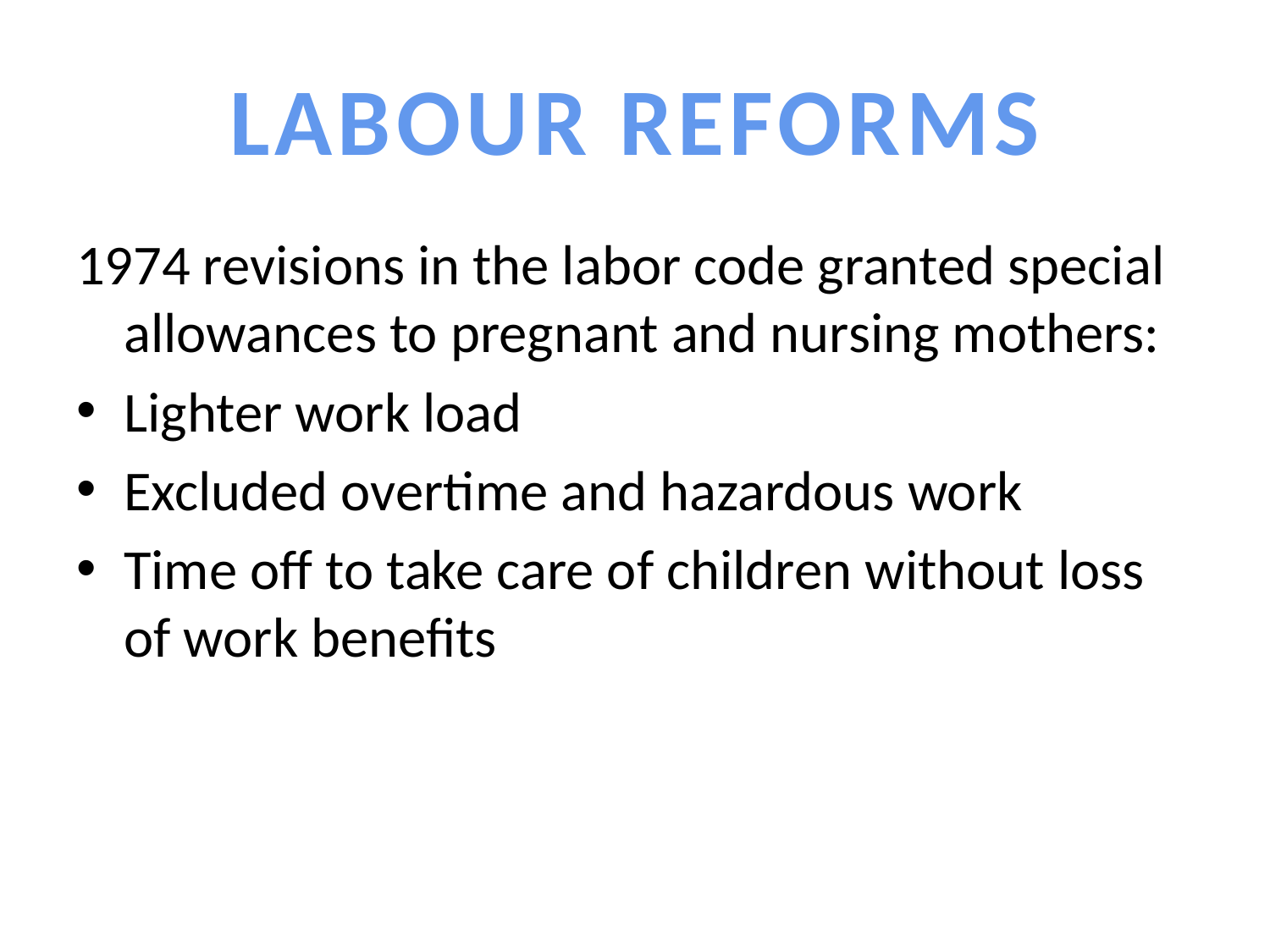

# LABOUR REFORMS
1974 revisions in the labor code granted special allowances to pregnant and nursing mothers:
Lighter work load
Excluded overtime and hazardous work
Time off to take care of children without loss of work benefits